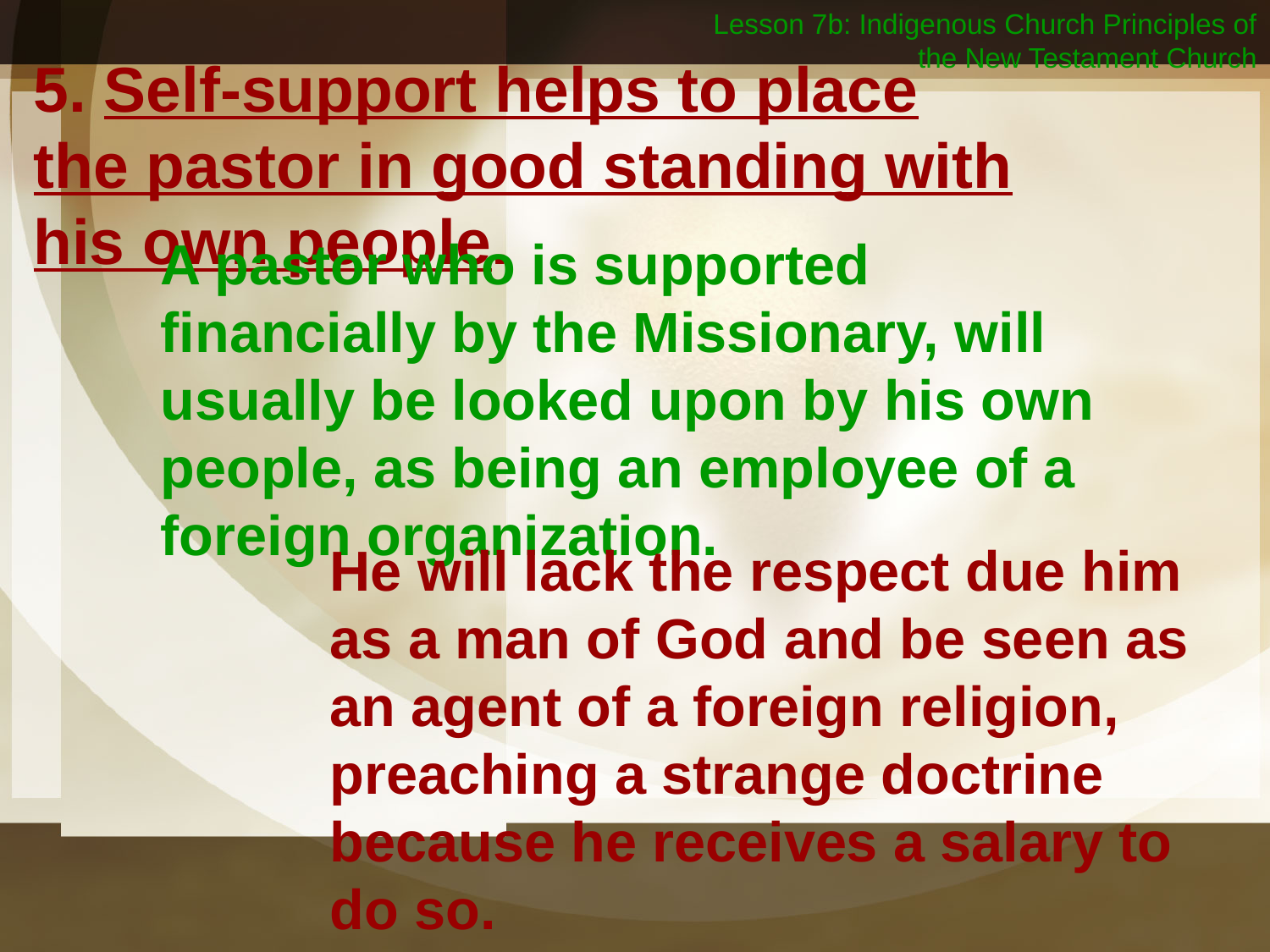

Lesson 7b: Indigenous Church Principles of the New Testament Church
5. Self-support helps to place the pastor in good standing with his own people.
A pastor who is supported financially by the Missionary, will usually be looked upon by his own people, as being an employee of a foreign organization.
He will lack the respect due him as a man of God and be seen as an agent of a foreign religion, preaching a strange doctrine because he receives a salary to do so.